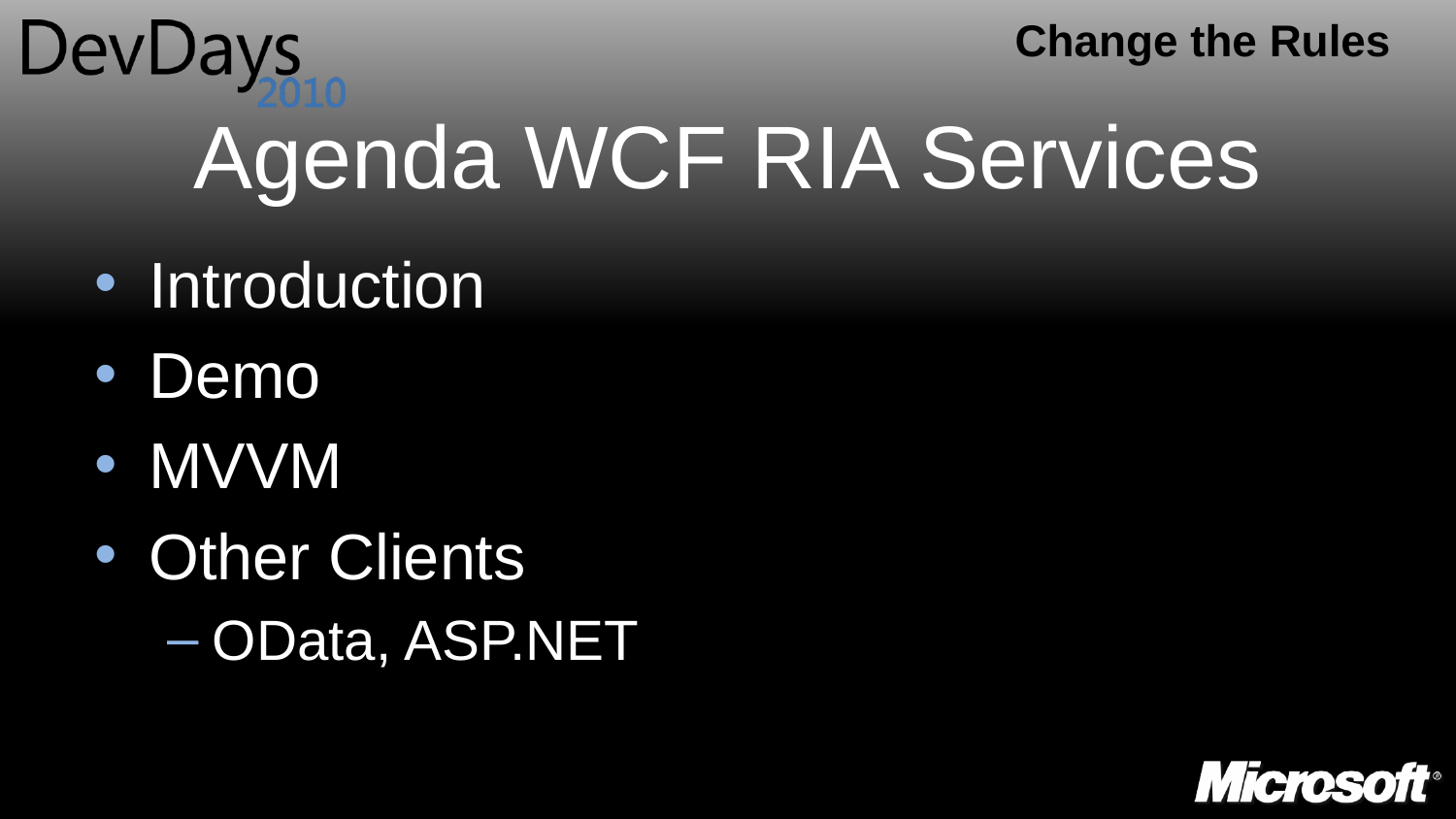

# Agenda WCF RIA Services
Introduction
Demo
MVVM
Other Clients
OData, ASP.NET